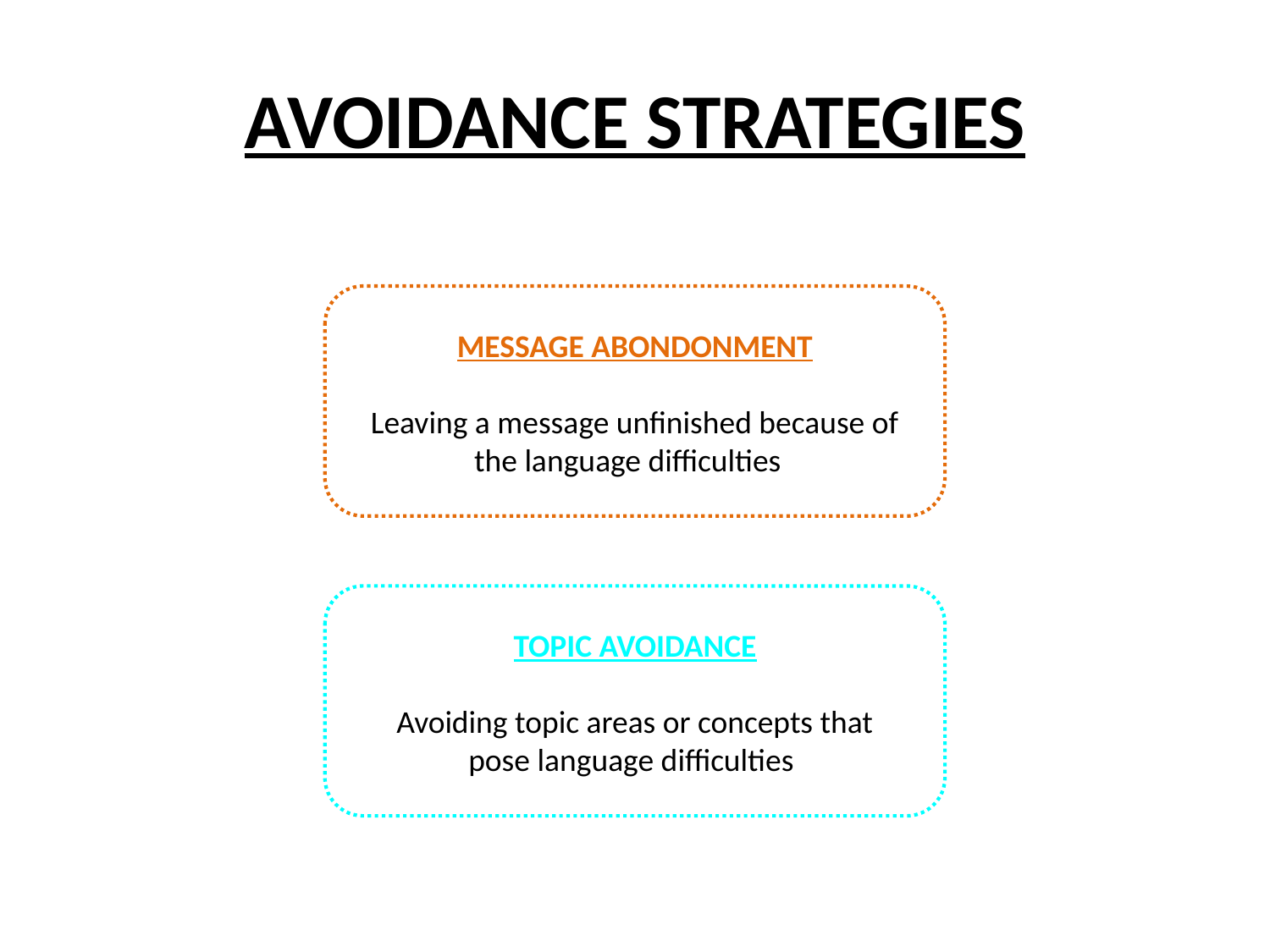

# AVOIDANCE STRATEGIES

MESSAGE ABONDONMENT

Leaving a message unfinished because of the language difficulties

TOPIC AVOIDANCE

Avoiding topic areas or concepts that pose language difficulties